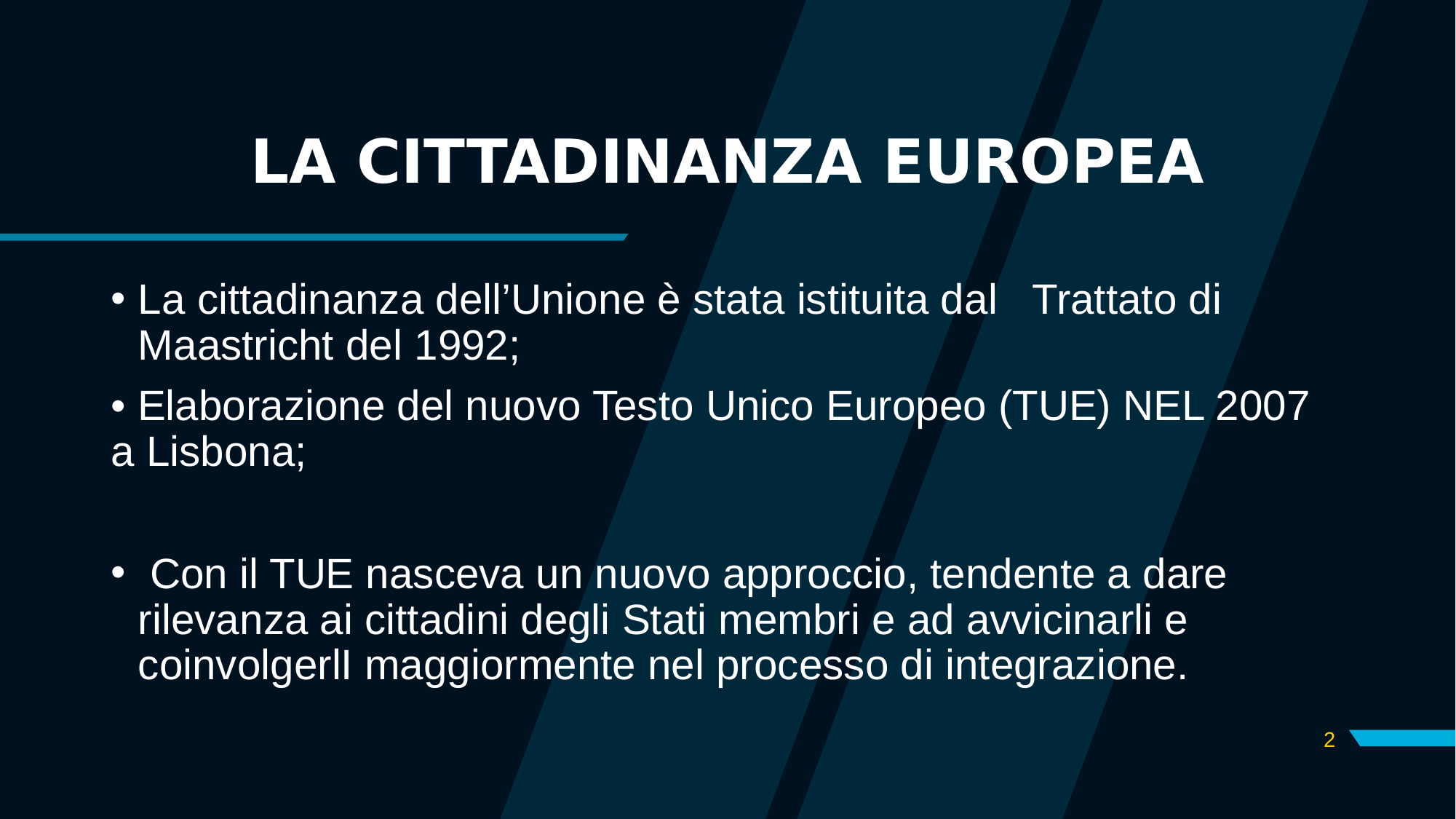

# LA CITTADINANZA EUROPEA
La cittadinanza dell’Unione è stata istituita dal   Trattato di Maastricht del 1992;
• Elaborazione del nuovo Testo Unico Europeo (TUE) NEL 2007 a Lisbona;

 Con il TUE nasceva un nuovo approccio, tendente a dare rilevanza ai cittadini degli Stati membri e ad avvicinarli e coinvolgerlI maggiormente nel processo di integrazione.
2